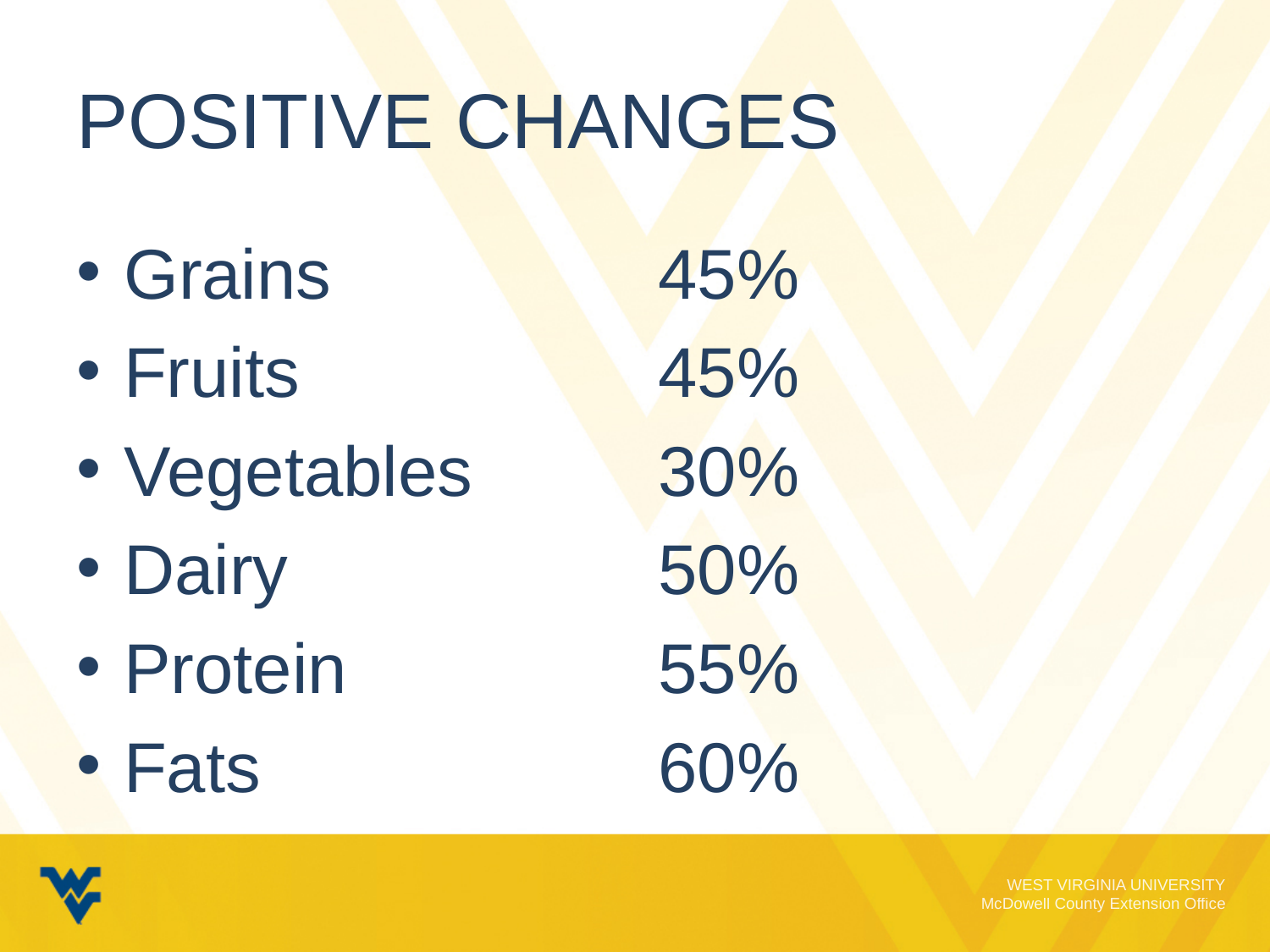

# positive changes
Grains
Fruits
Vegetables
Dairy
Protein
Fats

45%
45%
30%
50%
55%
60%